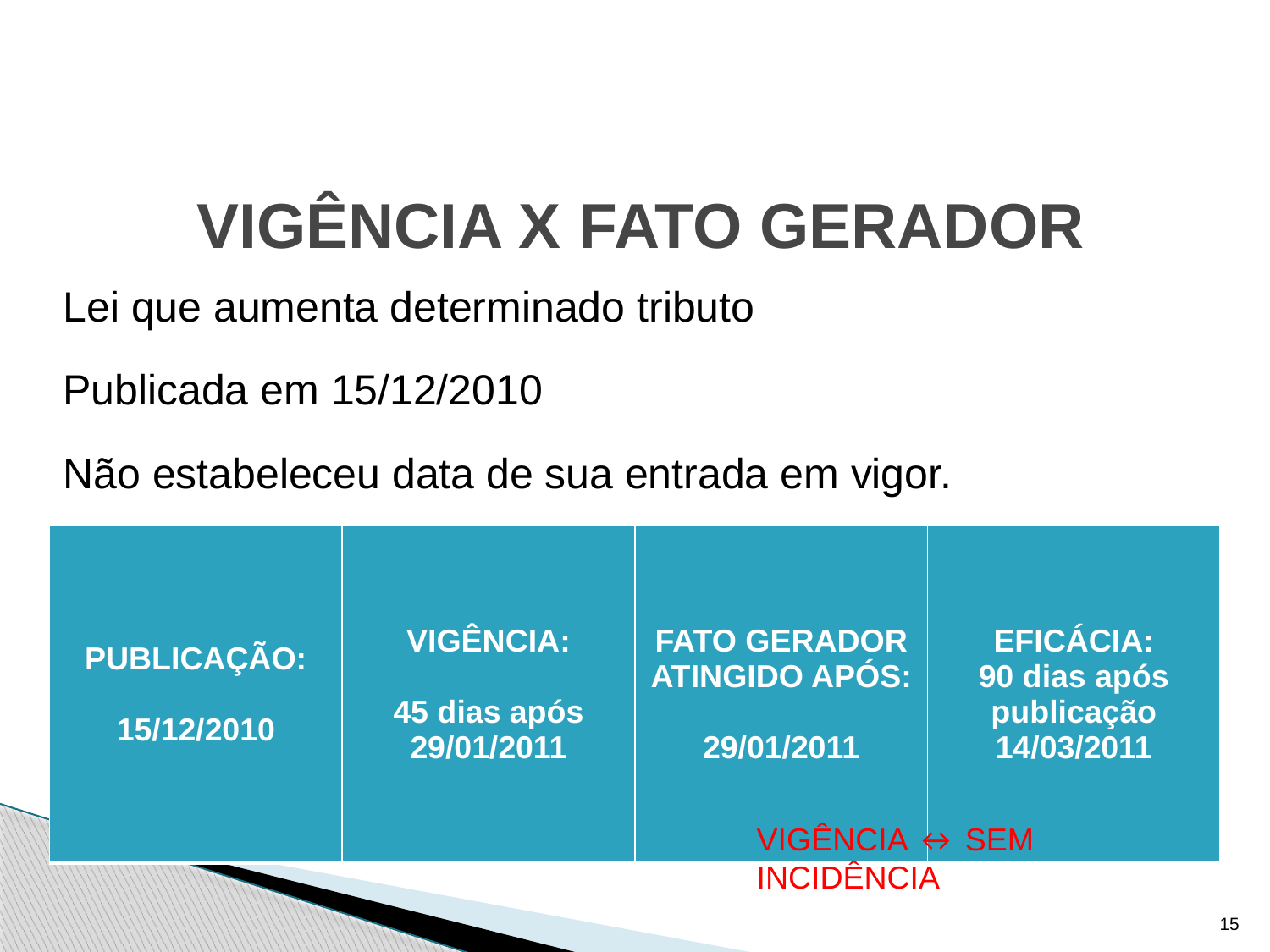

# VIGÊNCIA X FATO GERADOR
	Lei que aumenta determinado tributo
	Publicada em 15/12/2010
	Não estabeleceu data de sua entrada em vigor.
| PUBLICAÇÃO: 15/12/2010 | VIGÊNCIA: 45 dias após 29/01/2011 | FATO GERADOR ATINGIDO APÓS: 29/01/2011 | EFICÁCIA: 90 dias após publicação 14/03/2011 |
| --- | --- | --- | --- |
VIGÊNCIA ↔ SEM INCIDÊNCIA

15